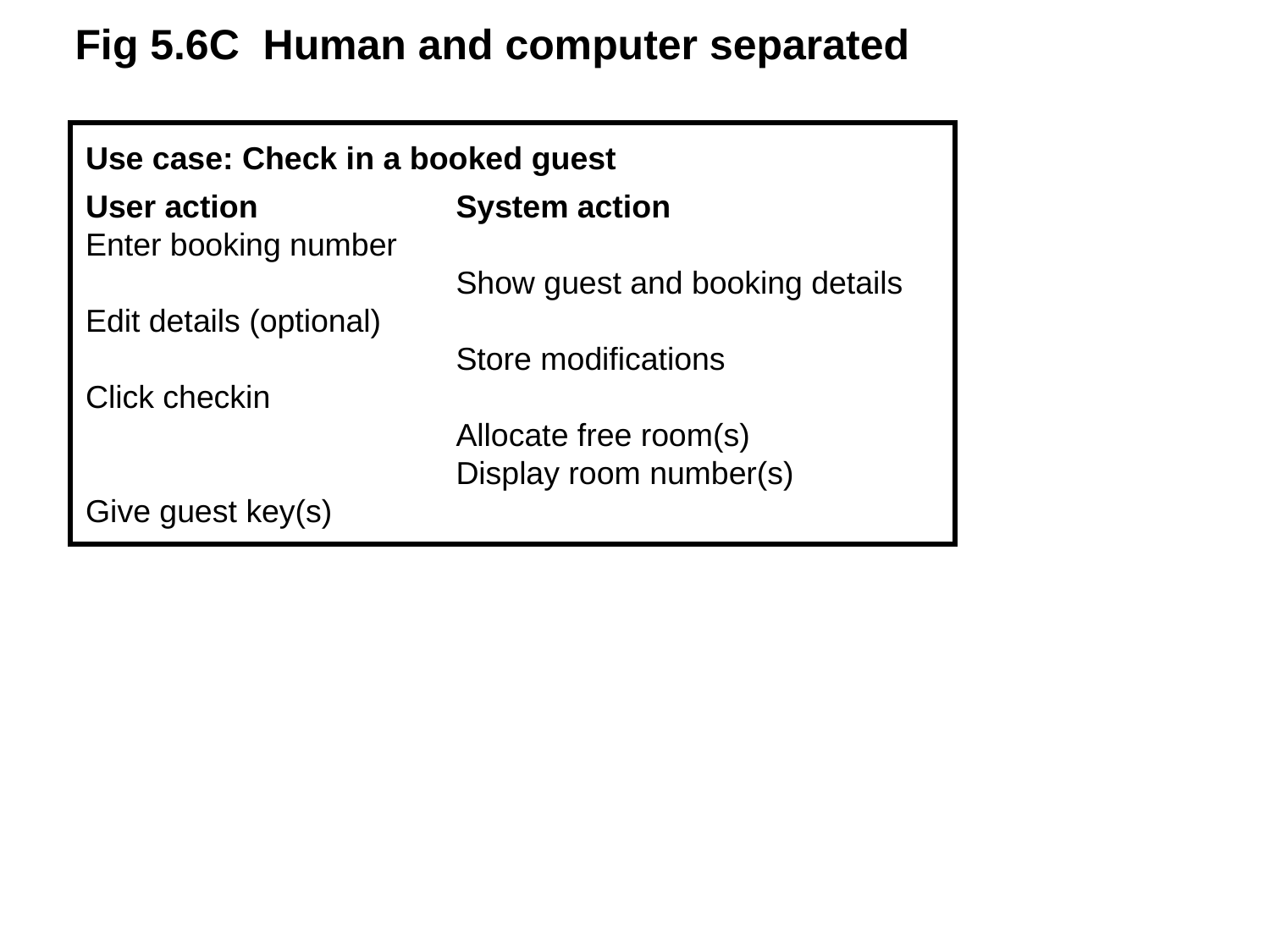

Fig 5.6C  Human and computer separated
Use case: Check in a booked guest
User action	System action
Enter booking number
	Show guest and booking details
Edit details (optional)
	Store modifications
Click checkin
	Allocate free room(s)
	Display room number(s)
Give guest key(s)